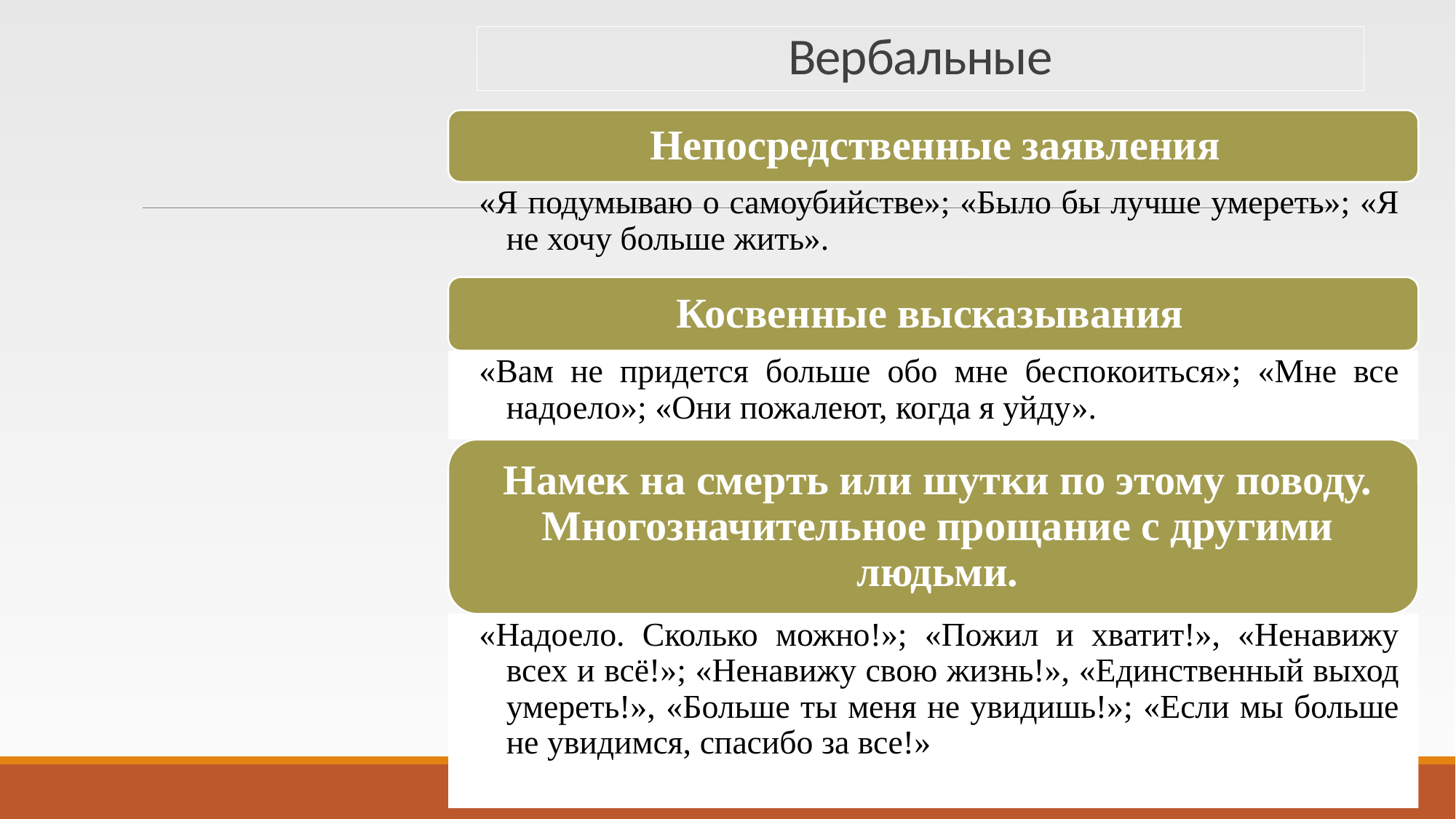

# Вербальные
Непосредственные заявления
«Я подумываю о самоубийстве»; «Было бы лучше умереть»; «Я не хочу больше жить».
Косвенные высказывания
«Вам не придется больше обо мне беспокоиться»; «Мне все надоело»; «Они пожалеют, когда я уйду».
Намек на смерть или шутки по этому поводу. Многозначительное прощание с другими людьми.
«Надоело. Сколько можно!»; «Пожил и хватит!», «Ненавижу всех и всё!»; «Ненавижу свою жизнь!», «Единственный выход умереть!», «Больше ты меня не увидишь!»; «Если мы больше не увидимся, спасибо за все!»